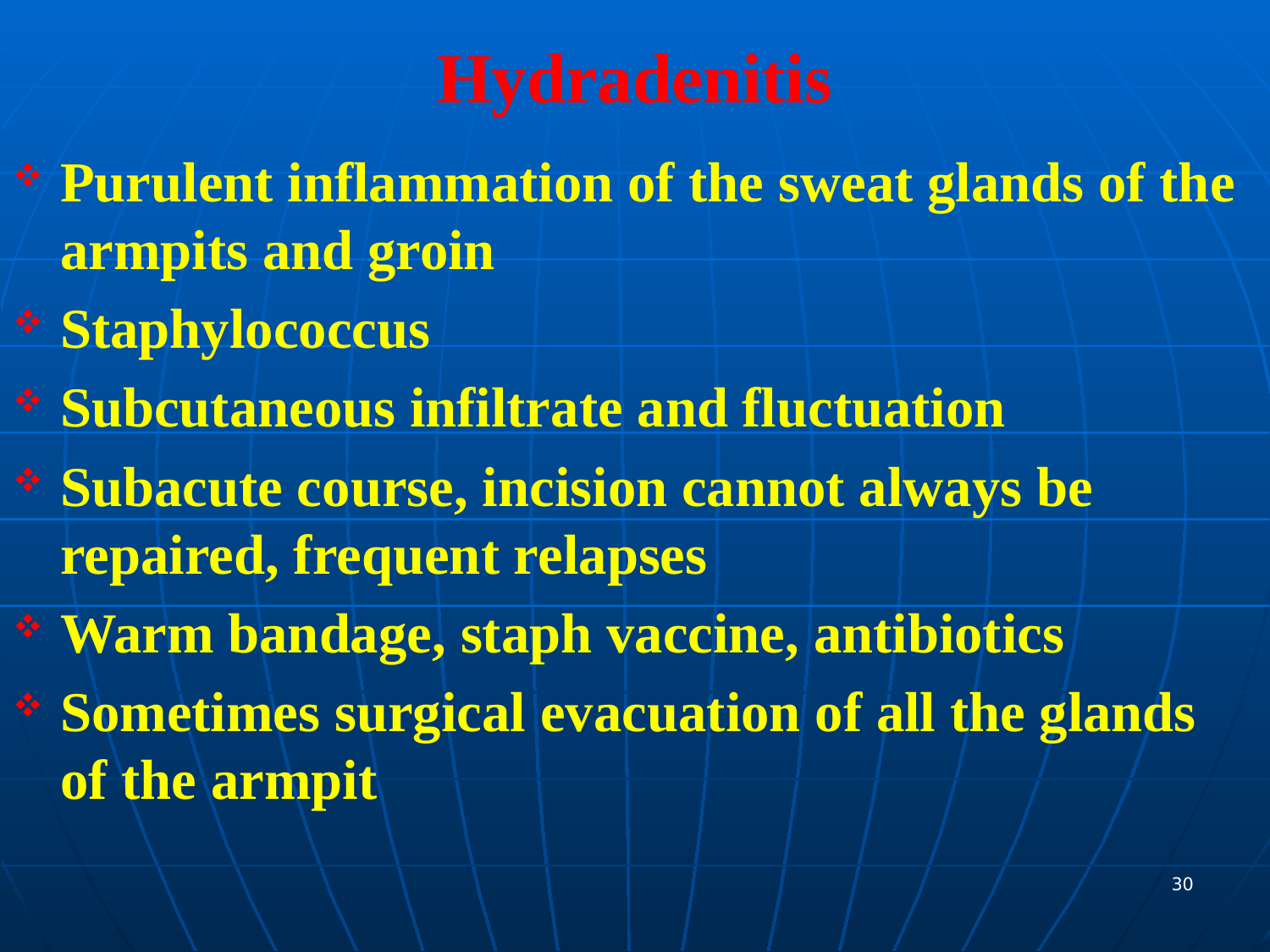

# Hydradenitis
Purulent inflammation of the sweat glands of the armpits and groin
Staphylococcus
Subcutaneous infiltrate and fluctuation
Subacute course, incision cannot always be repaired, frequent relapses
Warm bandage, staph vaccine, antibiotics
Sometimes surgical evacuation of all the glands of the armpit
30